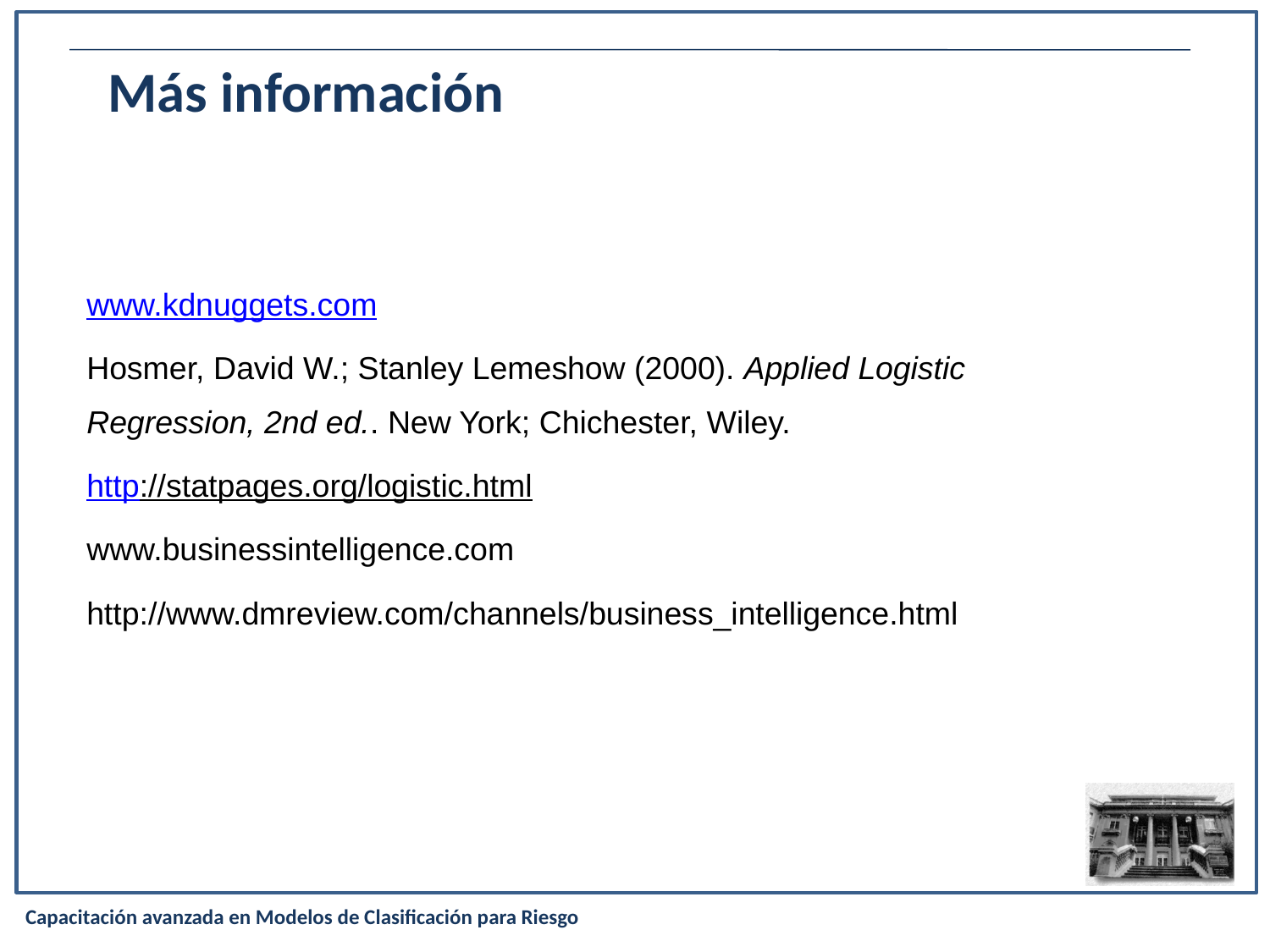

Más información

www.kdnuggets.com
Hosmer, David W.; Stanley Lemeshow (2000). Applied Logistic Regression, 2nd ed.. New York; Chichester, Wiley.
http://statpages.org/logistic.html
www.businessintelligence.com
http://www.dmreview.com/channels/business_intelligence.html